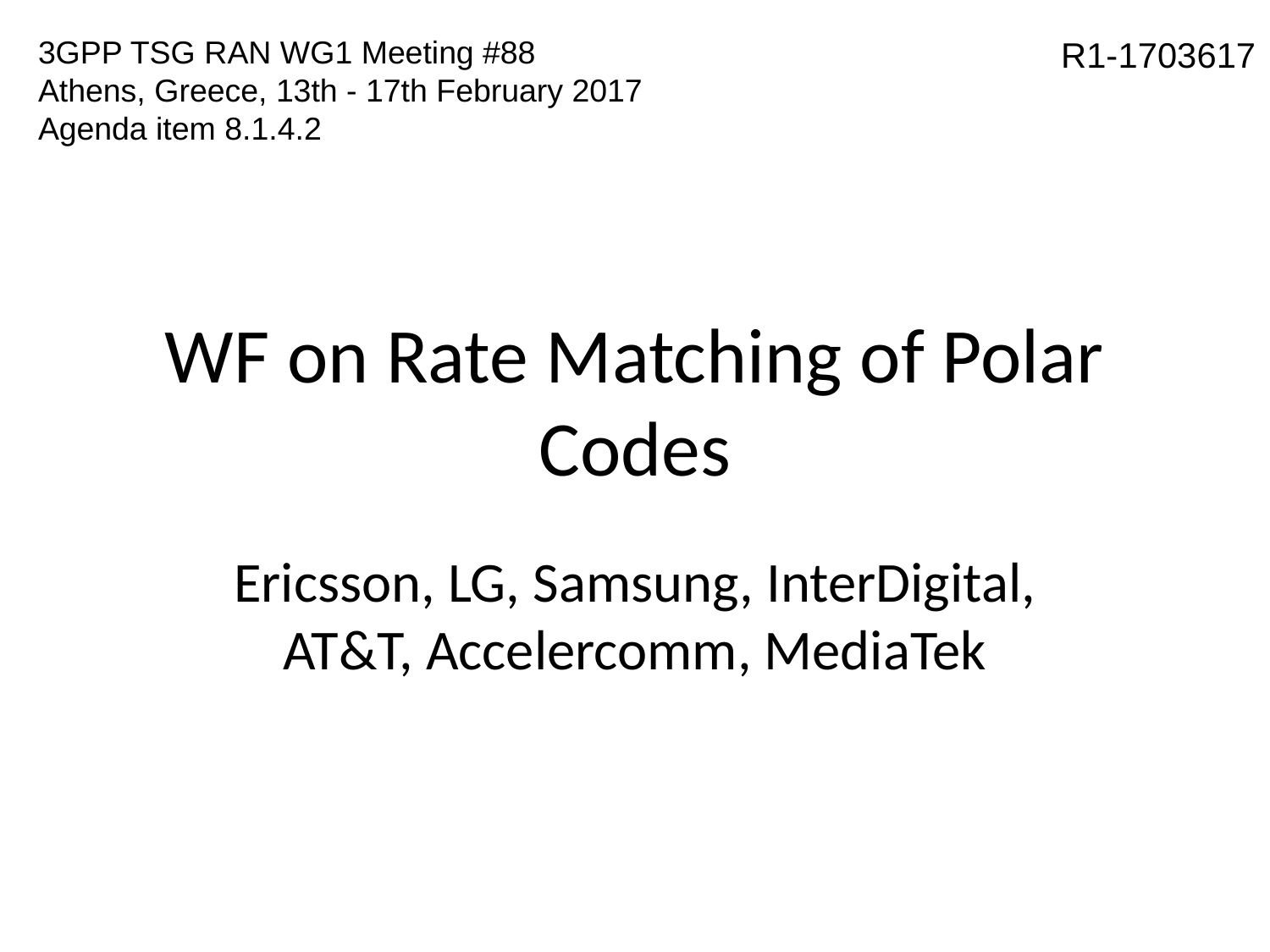

3GPP TSG RAN WG1 Meeting #88
Athens, Greece, 13th - 17th February 2017
Agenda item 8.1.4.2
R1-1703617
# WF on Rate Matching of Polar Codes
Ericsson, LG, Samsung, InterDigital, AT&T, Accelercomm, MediaTek